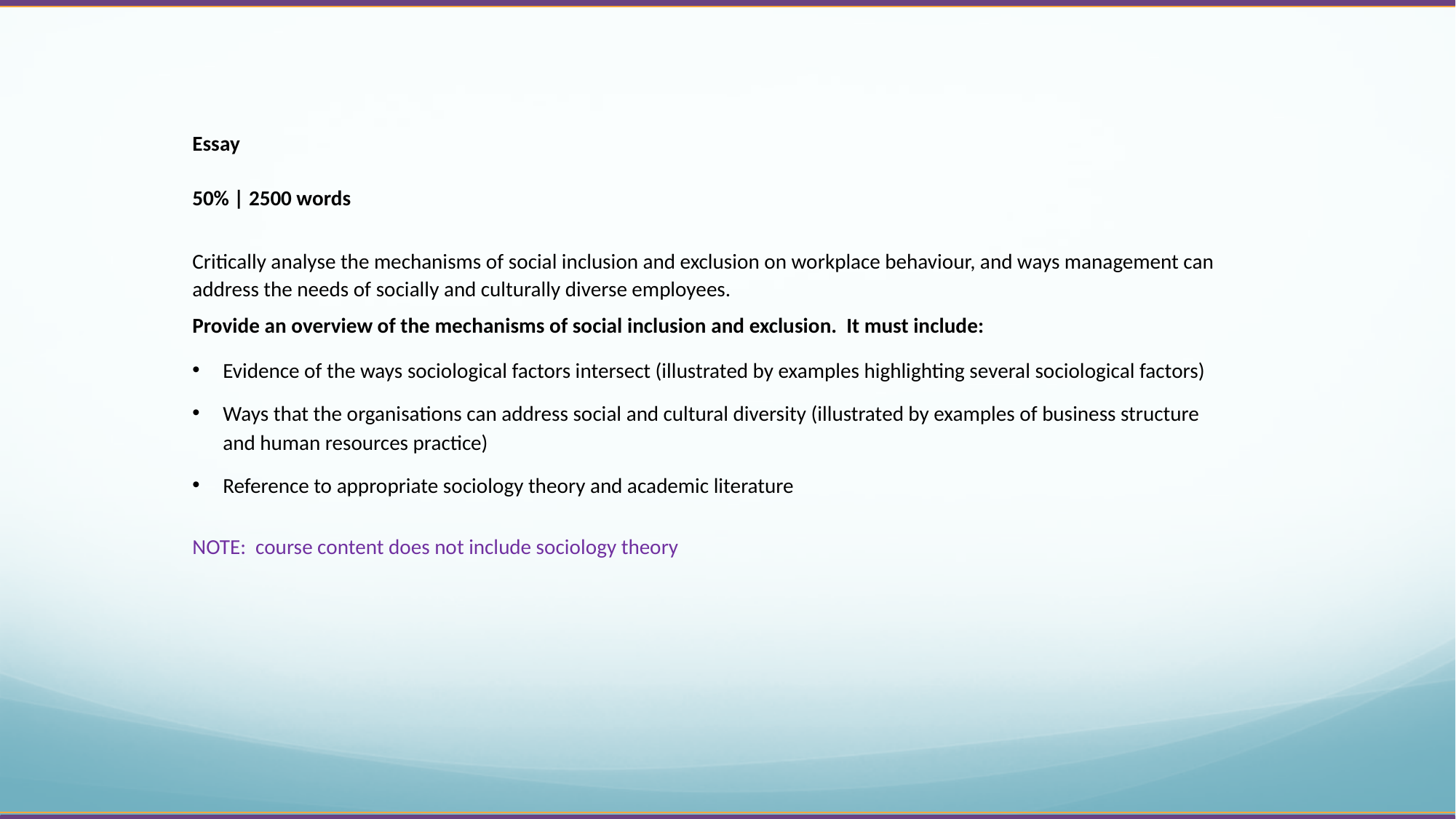

Essay

50% | 2500 words

Critically analyse the mechanisms of social inclusion and exclusion on workplace behaviour, and ways management can address the needs of socially and culturally diverse employees.
Provide an overview of the mechanisms of social inclusion and exclusion.  It must include:
Evidence of the ways sociological factors intersect (illustrated by examples highlighting several sociological factors)
Ways that the organisations can address social and cultural diversity (illustrated by examples of business structure and human resources practice)
Reference to appropriate sociology theory and academic literature

NOTE:  course content does not include sociology theory